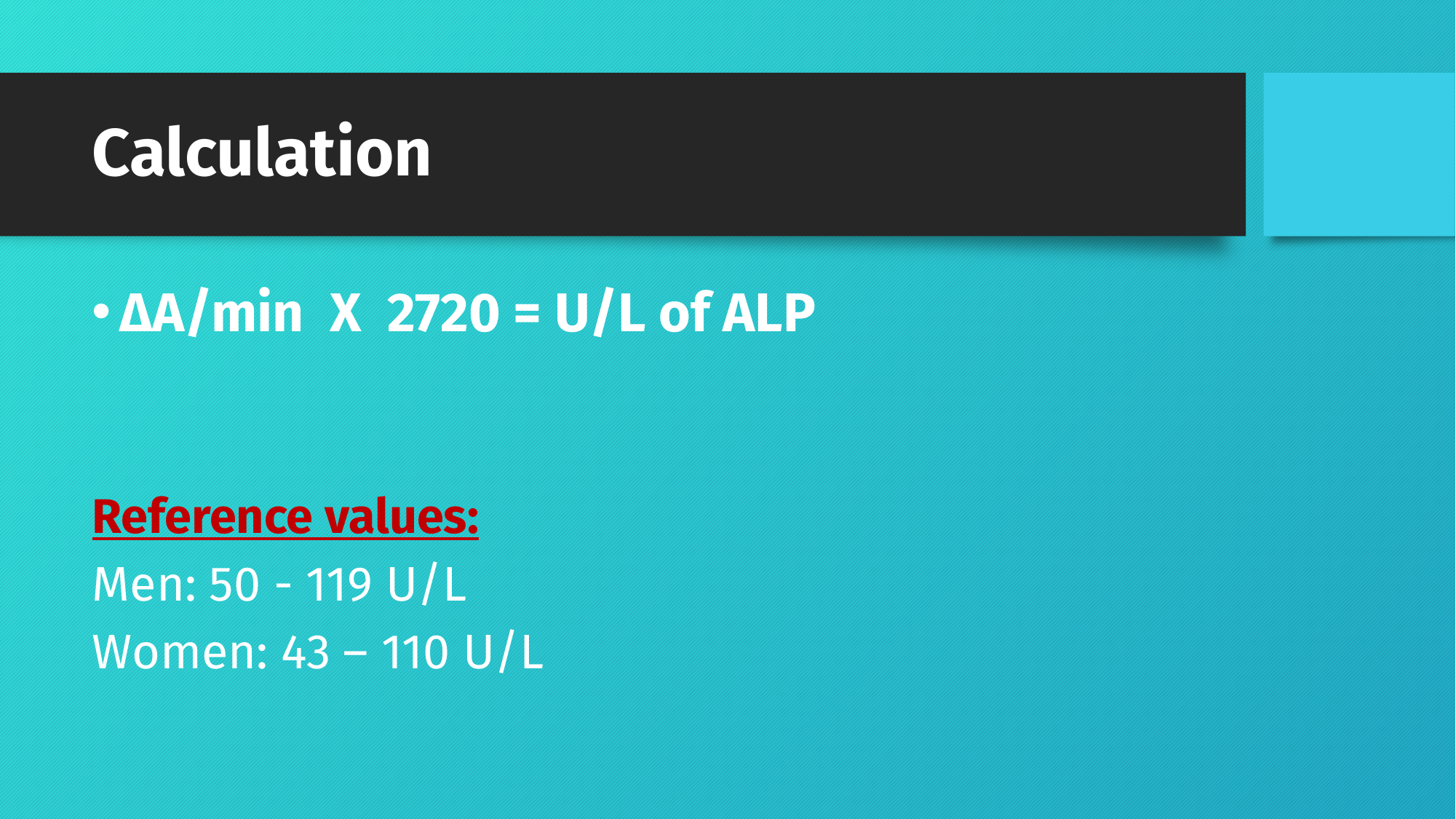

# Calculation
ΔA/min  X  2720 = U/L of ALP

Reference values:
Men: 50 - 119 U/L
Women: 43 – 110 U/L